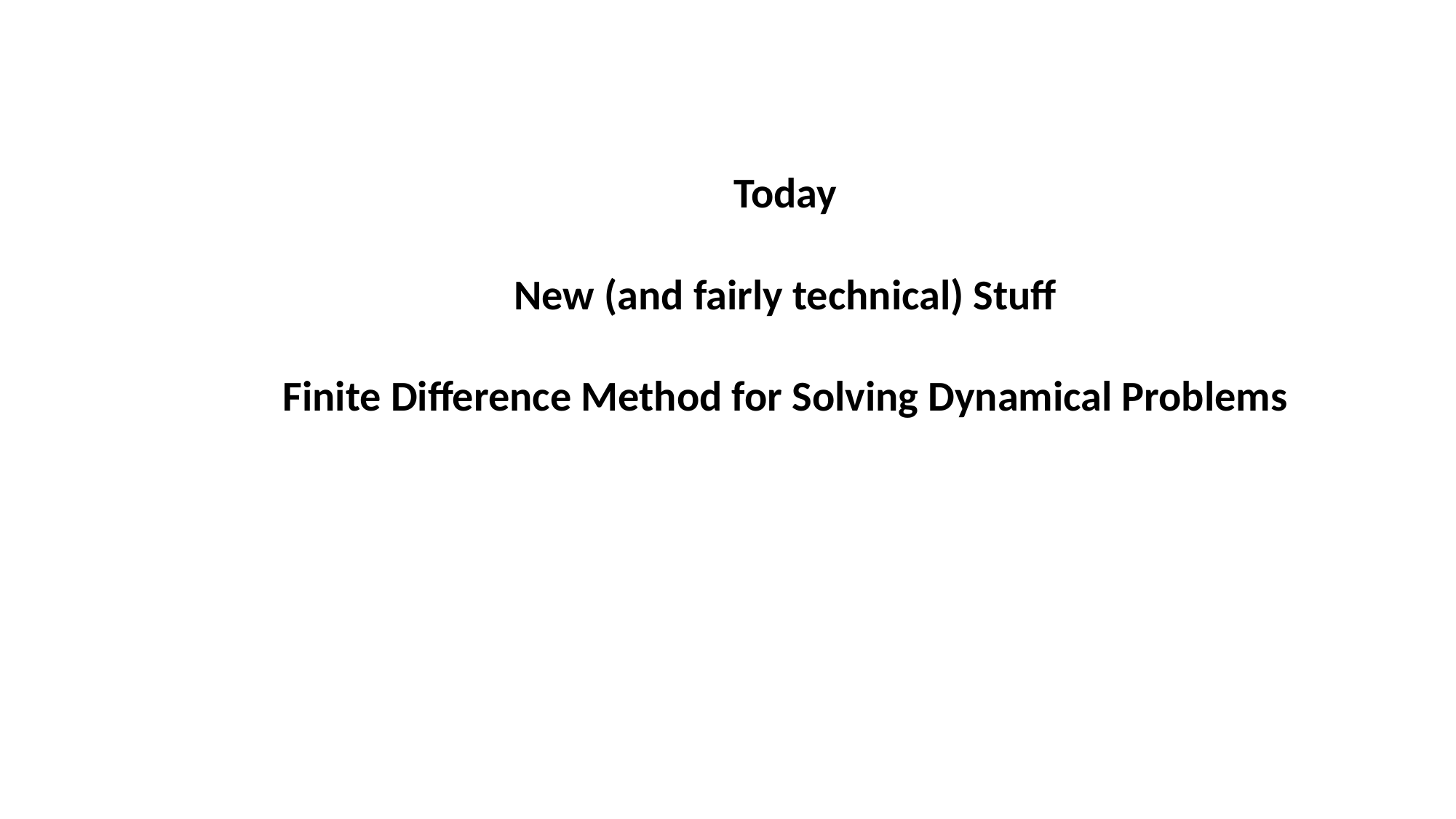

Today

New (and fairly technical) Stuff

Finite Difference Method for Solving Dynamical Problems